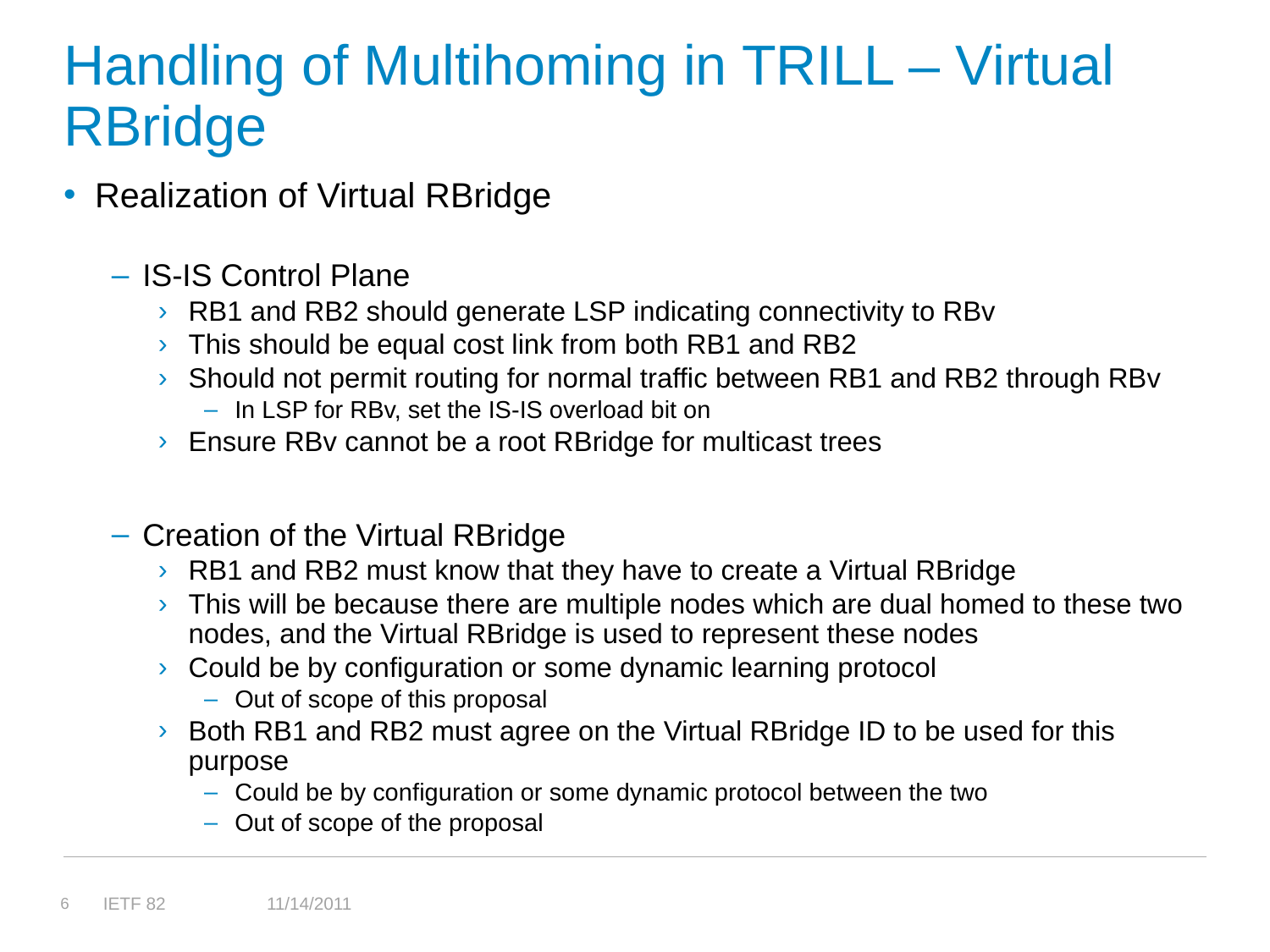

# Handling of Multihoming in TRILL – Virtual RBridge
Realization of Virtual RBridge

IS-IS Control Plane
RB1 and RB2 should generate LSP indicating connectivity to RBv
This should be equal cost link from both RB1 and RB2
Should not permit routing for normal traffic between RB1 and RB2 through RBv
In LSP for RBv, set the IS-IS overload bit on
Ensure RBv cannot be a root RBridge for multicast trees

Creation of the Virtual RBridge
RB1 and RB2 must know that they have to create a Virtual RBridge
This will be because there are multiple nodes which are dual homed to these two nodes, and the Virtual RBridge is used to represent these nodes
Could be by configuration or some dynamic learning protocol
Out of scope of this proposal
Both RB1 and RB2 must agree on the Virtual RBridge ID to be used for this purpose
Could be by configuration or some dynamic protocol between the two
Out of scope of the proposal

11/14/2011
IETF 82
6